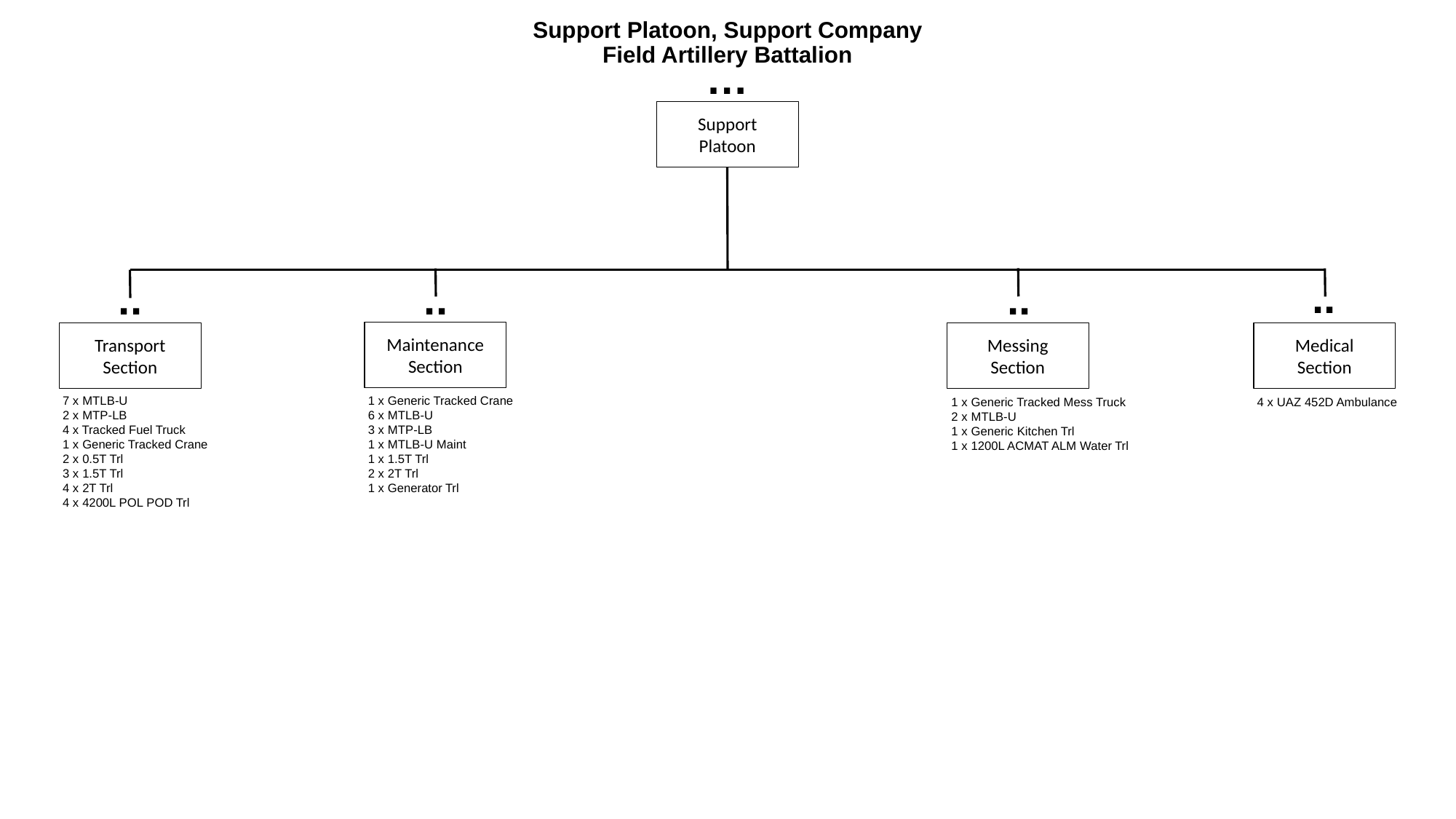

# Support Platoon, Support Company Field Artillery Battalion
…
Support
Platoon
..
..
..
..
Maintenance
Section
Transport
Section
Messing
Section
Medical
Section
7 x MTLB-U
2 x MTP-LB
4 x Tracked Fuel Truck
1 x Generic Tracked Crane
2 x 0.5T Trl
3 x 1.5T Trl
4 x 2T Trl
4 x 4200L POL POD Trl
1 x Generic Tracked Crane
6 x MTLB-U
3 x MTP-LB
1 x MTLB-U Maint
1 x 1.5T Trl
2 x 2T Trl
1 x Generator Trl
1 x Generic Tracked Mess Truck
2 x MTLB-U
1 x Generic Kitchen Trl
1 x 1200L ACMAT ALM Water Trl
4 x UAZ 452D Ambulance